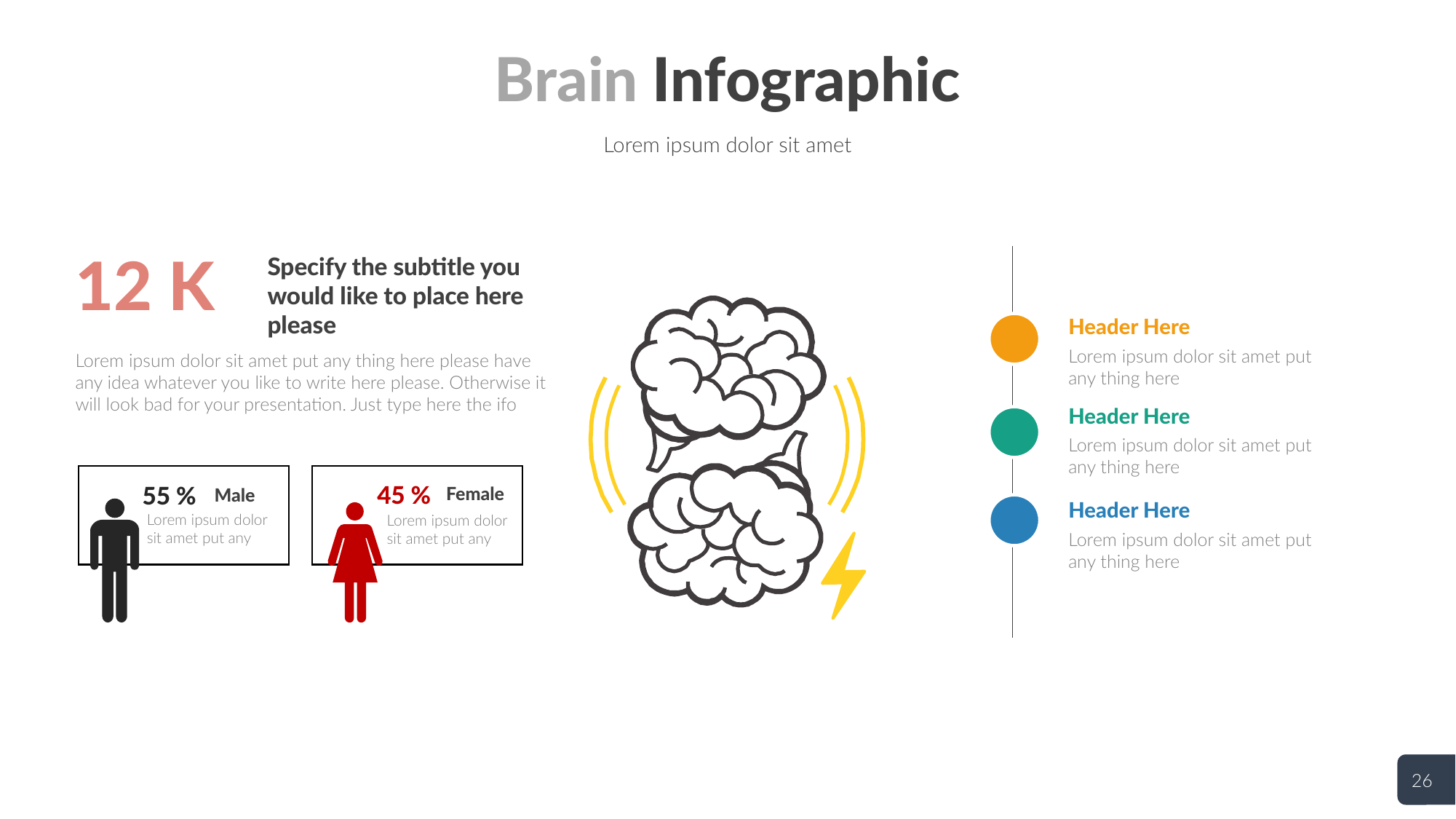

# Brain Infographic
Lorem ipsum dolor sit amet
12 K
Specify the subtitle you would like to place here please
Lorem ipsum dolor sit amet put any thing here please have any idea whatever you like to write here please. Otherwise it will look bad for your presentation. Just type here the ifo

Header Here

Lorem ipsum dolor sit amet put any thing here
Header Here

Lorem ipsum dolor sit amet put any thing here

45 %
Female
Lorem ipsum dolor sit amet put any
55 %
Male
Lorem ipsum dolor sit amet put any
Header Here

Lorem ipsum dolor sit amet put any thing here

26